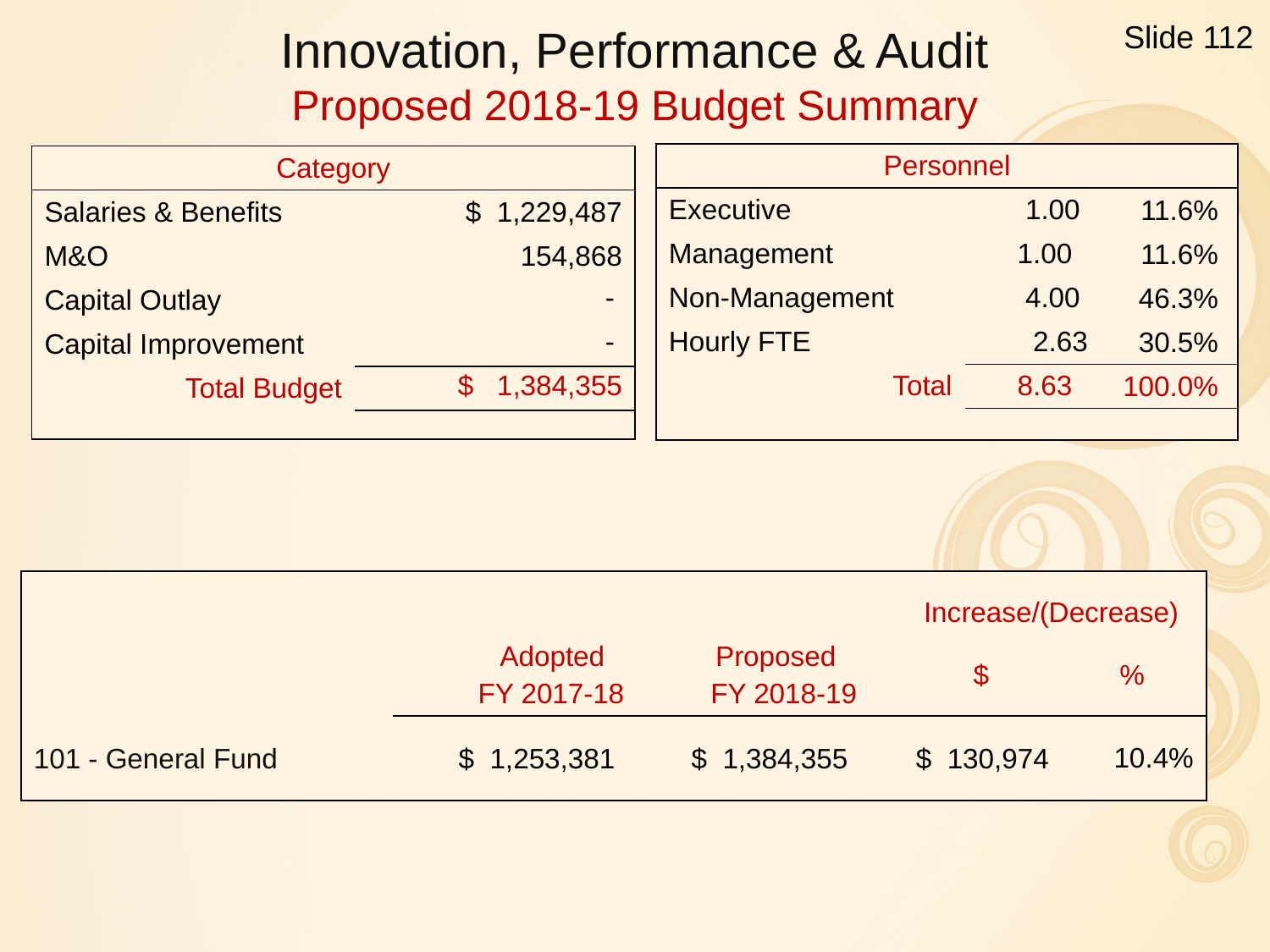

Slide 112
# Innovation, Performance & Audit Proposed 2018-19 Budget Summary
| Personnel |  |  |
| --- | --- | --- |
| Executive | 1.00 | 11.6% |
| Management | 1.00 | 11.6% |
| Non-Management | 4.00 | 46.3% |
| Hourly FTE | 2.63 | 30.5% |
| Total | 8.63 | 100.0% |
|  |  |  |
| Category |  |
| --- | --- |
| Salaries & Benefits | $ 1,229,487 |
| M&O | 154,868 |
| Capital Outlay | - |
| Capital Improvement | - |
| Total Budget | $ 1,384,355 |
|  |  |
|  | Adopted FY 2017-18 | Proposed FY 2018-19 | Increase/(Decrease) |  |
| --- | --- | --- | --- | --- |
|  |  |  | $ | % |
| 101 - General Fund | $ 1,253,381 | $ 1,384,355 | $ 130,974 | 10.4% |